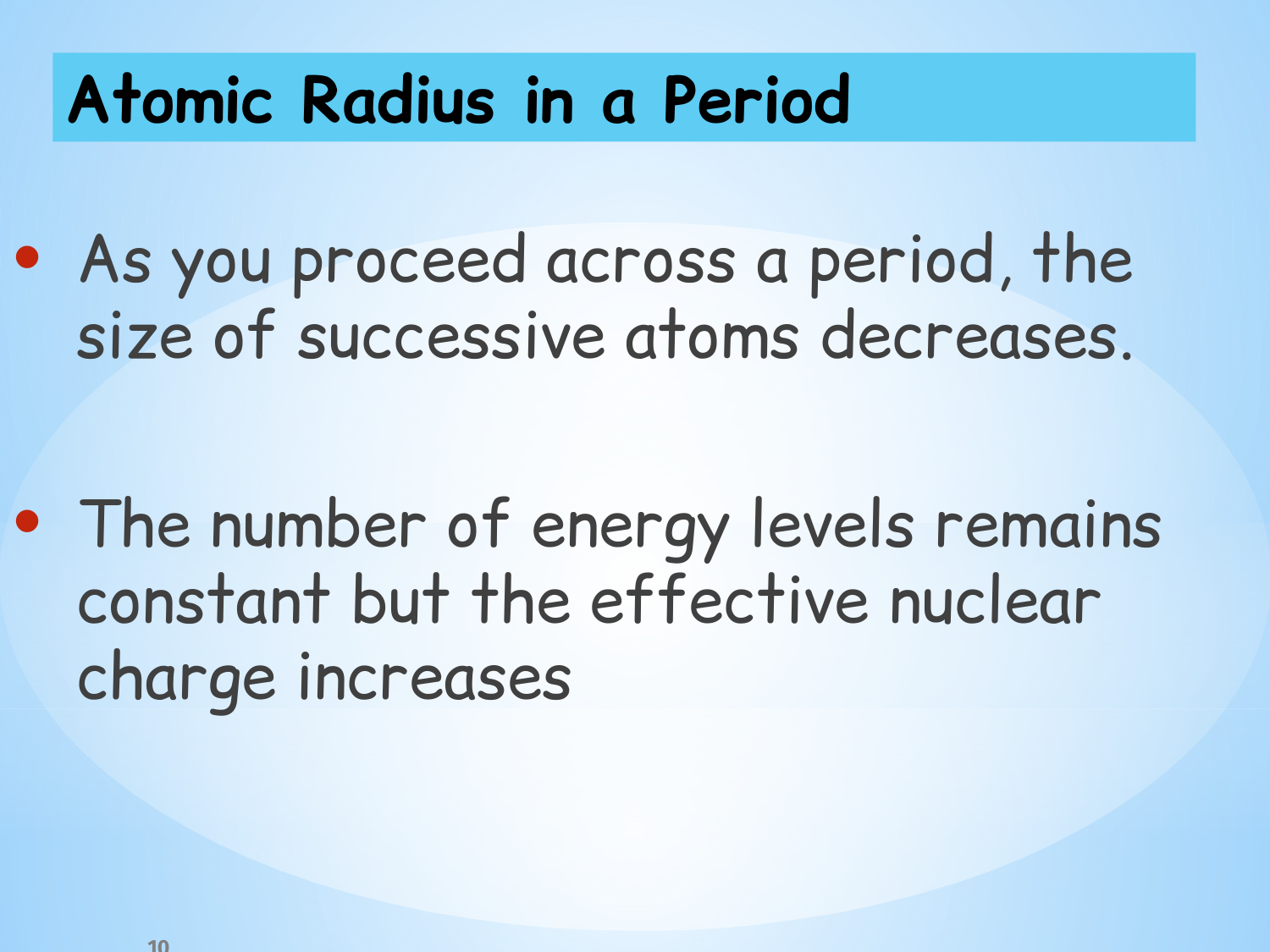

Atomic Radius in a Period
As you proceed across a period, the size of successive atoms decreases.

The number of energy levels remains constant but the effective nuclear charge increases
10